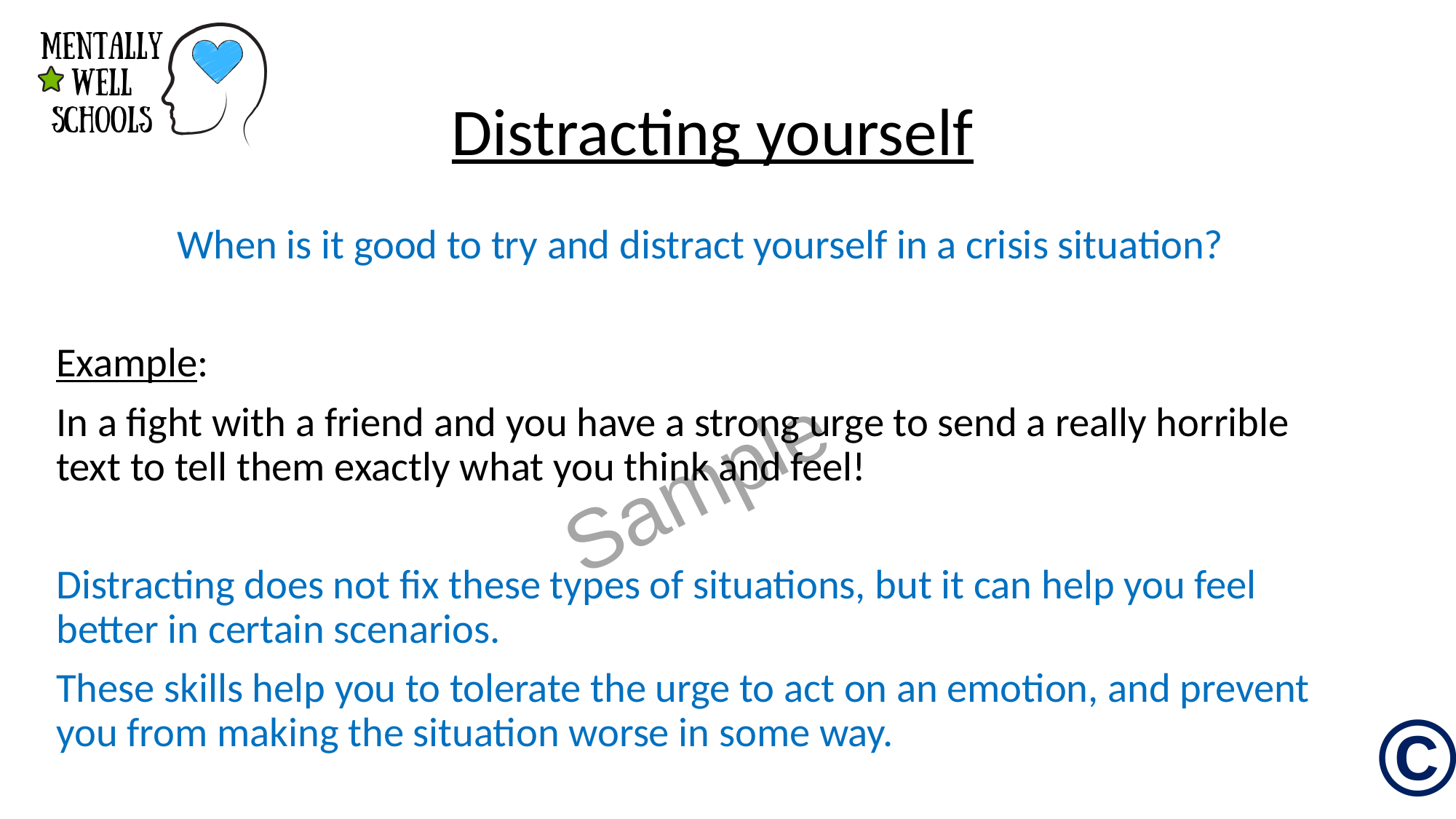

# Distracting yourself
When is it good to try and distract yourself in a crisis situation?

Example:
In a fight with a friend and you have a strong urge to send a really horrible text to tell them exactly what you think and feel!

Distracting does not fix these types of situations, but it can help you feel better in certain scenarios.
These skills help you to tolerate the urge to act on an emotion, and prevent you from making the situation worse in some way.